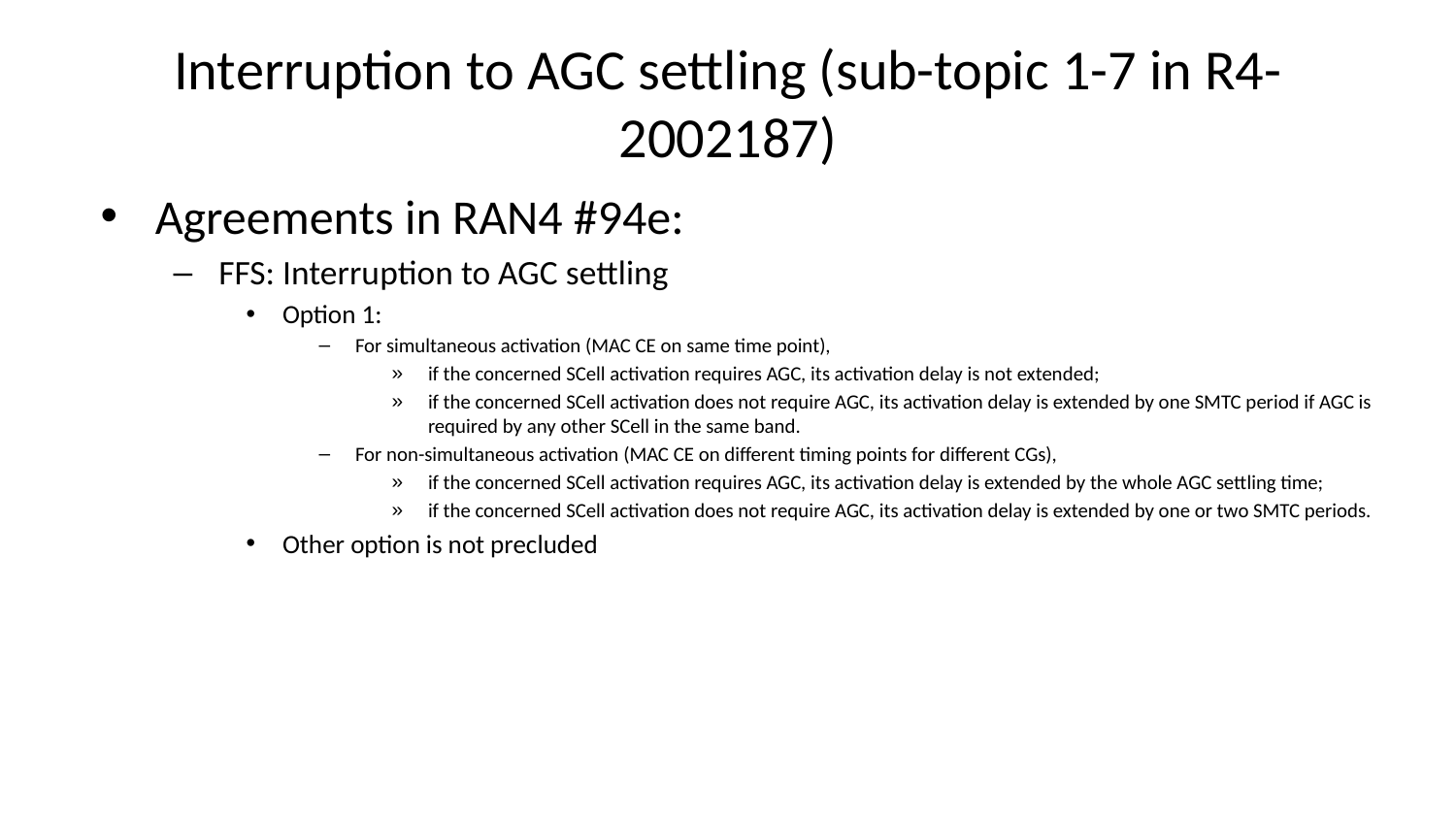

# Interruption to AGC settling (sub-topic 1-7 in R4-2002187)
Agreements in RAN4 #94e:
FFS: Interruption to AGC settling
Option 1:
For simultaneous activation (MAC CE on same time point),
if the concerned SCell activation requires AGC, its activation delay is not extended;
if the concerned SCell activation does not require AGC, its activation delay is extended by one SMTC period if AGC is required by any other SCell in the same band.
For non-simultaneous activation (MAC CE on different timing points for different CGs),
if the concerned SCell activation requires AGC, its activation delay is extended by the whole AGC settling time;
if the concerned SCell activation does not require AGC, its activation delay is extended by one or two SMTC periods.
Other option is not precluded